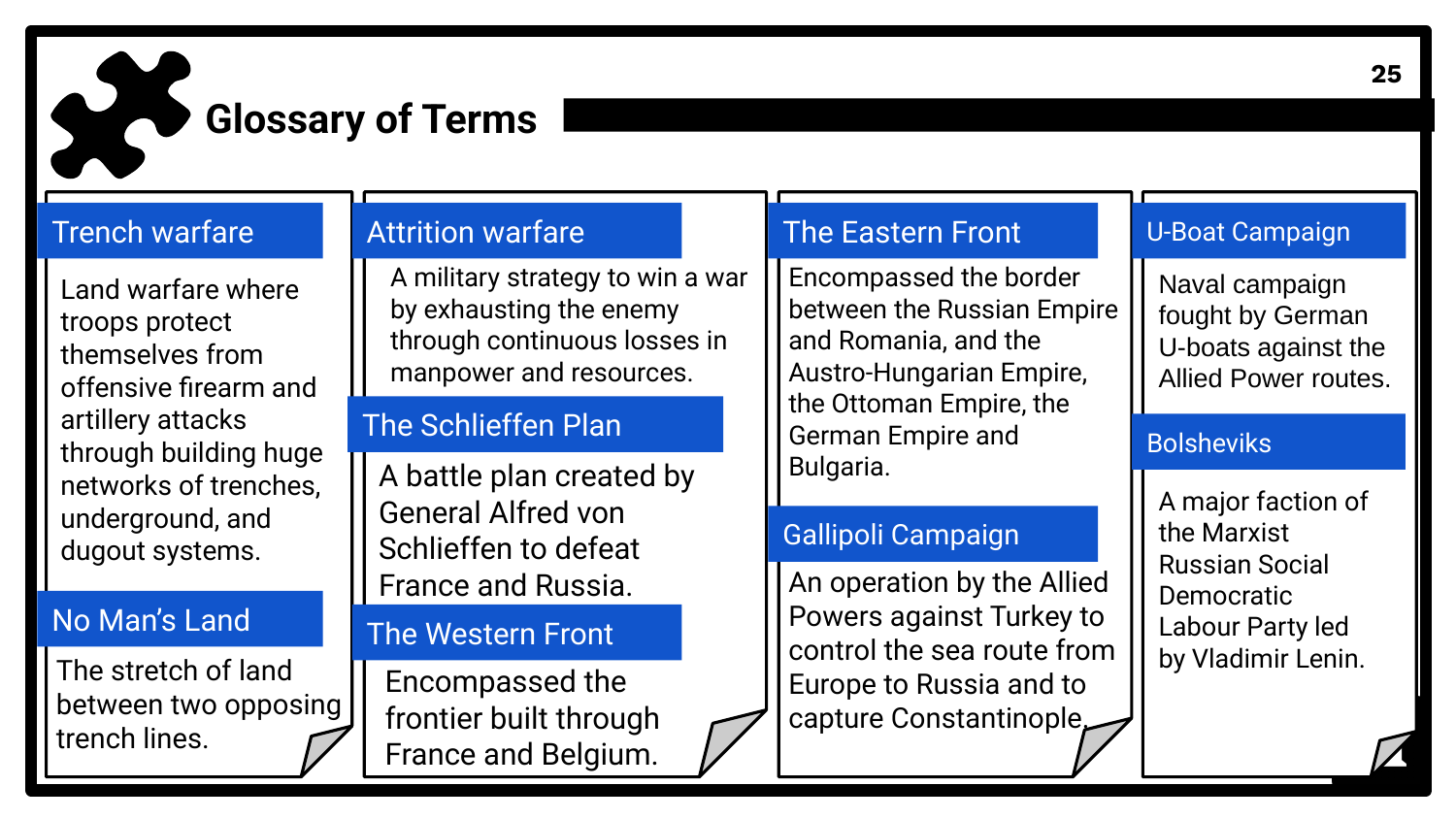

25

Glossary of Terms

Trench warfare
Attrition warfare
The Eastern Front
U-Boat Campaign
A military strategy to win a war by exhausting the enemy through continuous losses in manpower and resources.
Encompassed the border between the Russian Empire and Romania, and the Austro-Hungarian Empire, the Ottoman Empire, the German Empire and Bulgaria.

Naval campaign fought by German U-boats against the Allied Power routes.
Land warfare where troops protect themselves from offensive firearm and artillery attacks through building huge networks of trenches, underground, and dugout systems.
The Schlieffen Plan
Bolsheviks
A battle plan created by General Alfred von Schlieffen to defeat France and Russia.
A major faction of the Marxist Russian Social Democratic Labour Party led by Vladimir Lenin.
Gallipoli Campaign
An operation by the Allied Powers against Turkey to control the sea route from Europe to Russia and to capture Constantinople.
No Man’s Land
The Western Front
The stretch of land between two opposing trench lines.
Encompassed the frontier built through France and Belgium.